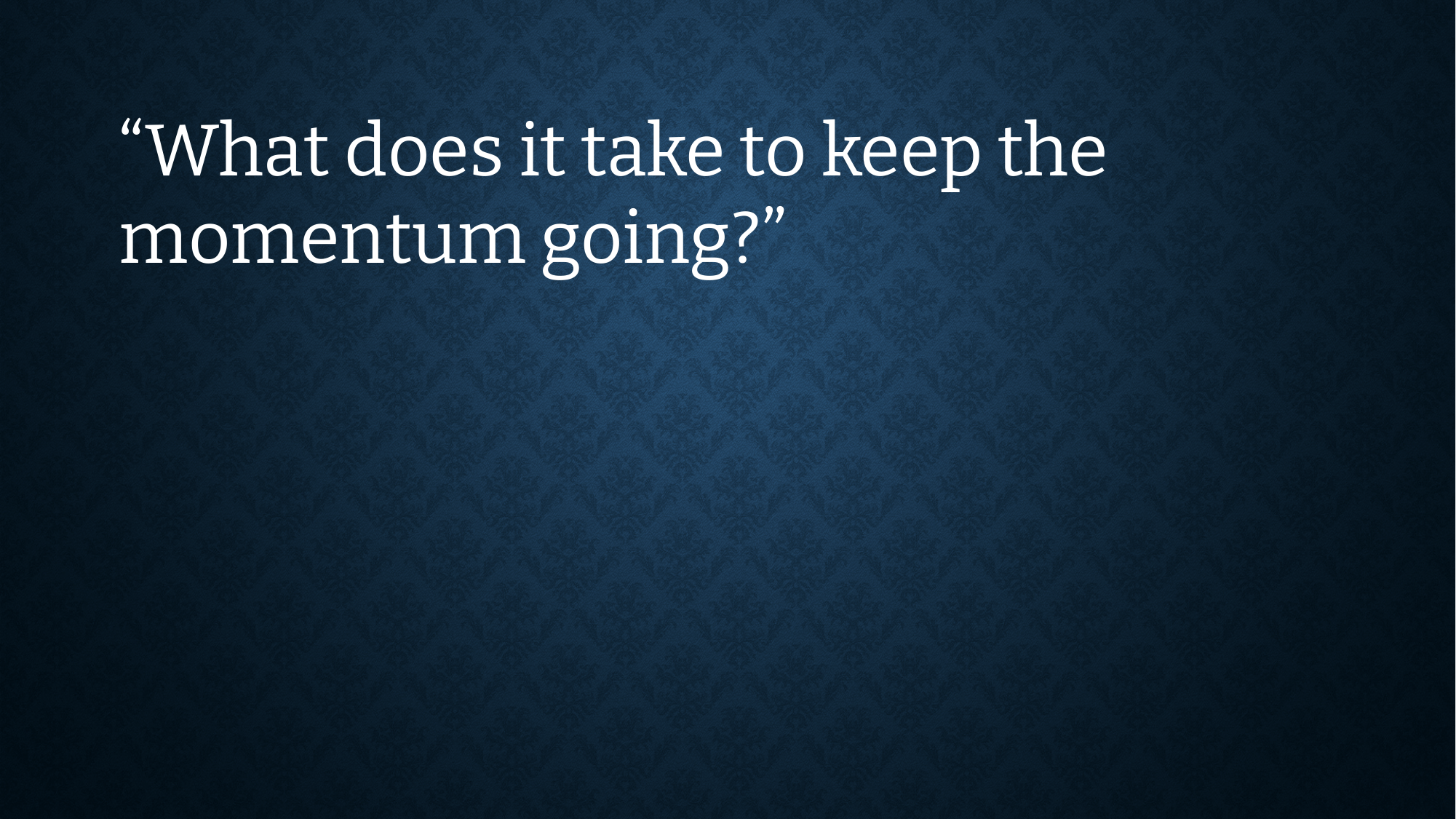

“What does it take to keep the momentum going?”